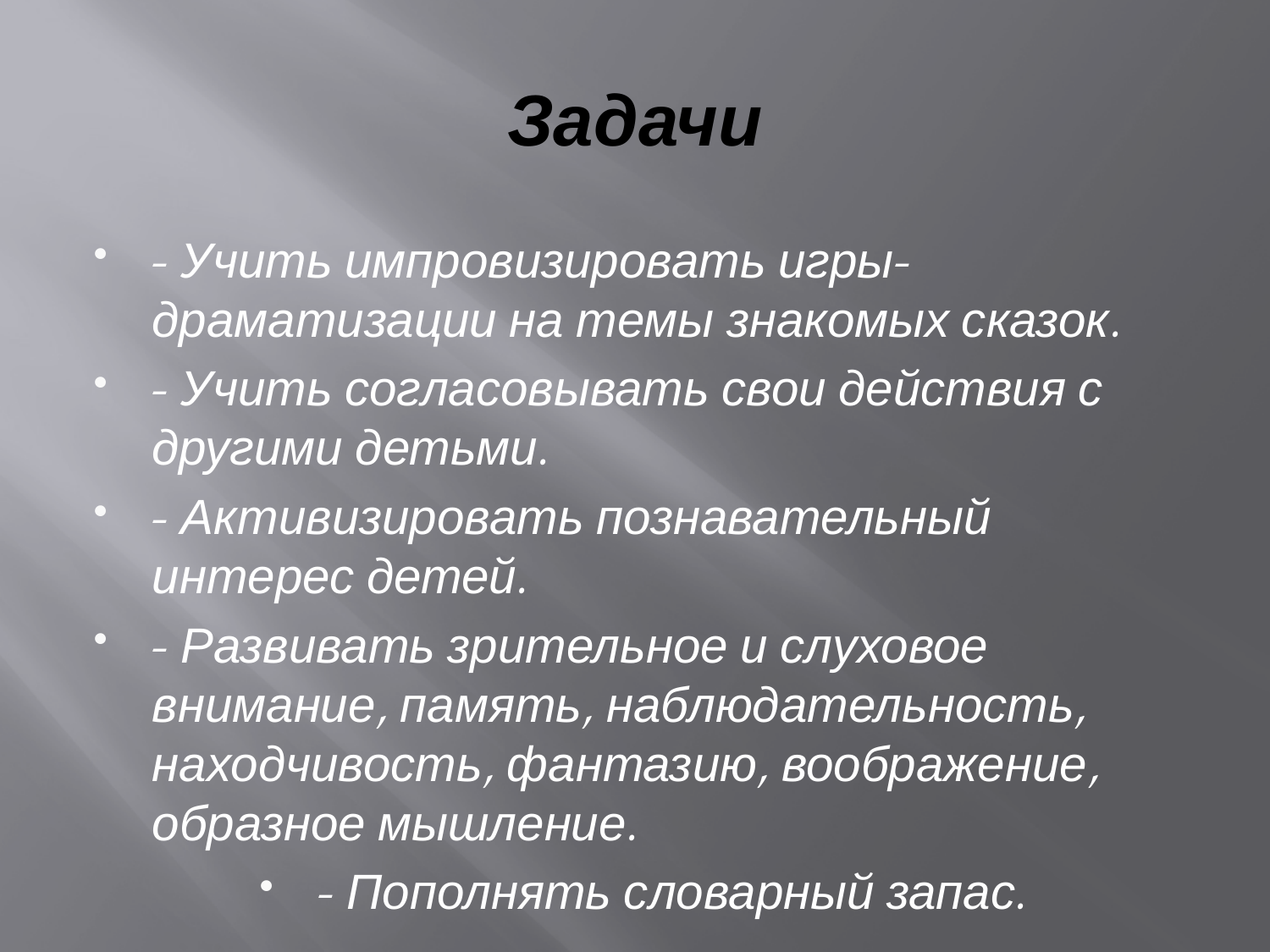

# Задачи
- Учить импровизировать игры-драматизации на темы знакомых сказок.
- Учить согласовывать свои действия с другими детьми.
- Активизировать познавательный интерес детей.
- Развивать зрительное и слуховое внимание, память, наблюдательность, находчивость, фантазию, воображение, образное мышление.
- Пополнять словарный запас.